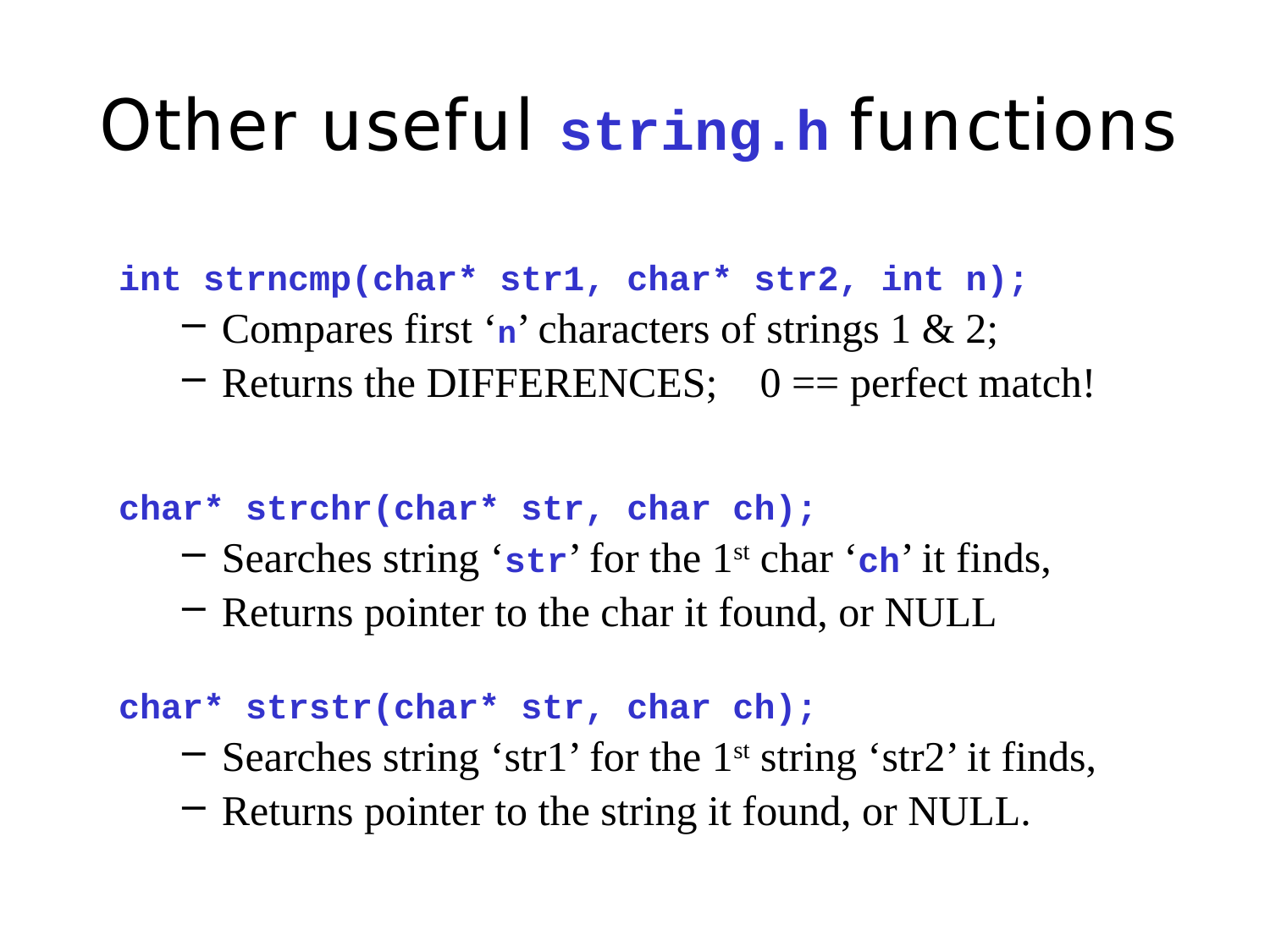

# Other useful string.h functions
int strncmp(char* str1, char* str2, int n);
Compares first ‘n’ characters of strings 1 & 2;
Returns the DIFFERENCES;    0 == perfect match!

char* strchr(char* str, char ch);
Searches string ‘str’ for the 1st char ‘ch’ it finds,
Returns pointer to the char it found, or NULL
char* strstr(char* str, char ch);
Searches string ‘str1’ for the 1st string ‘str2’ it finds,
Returns pointer to the string it found, or NULL.